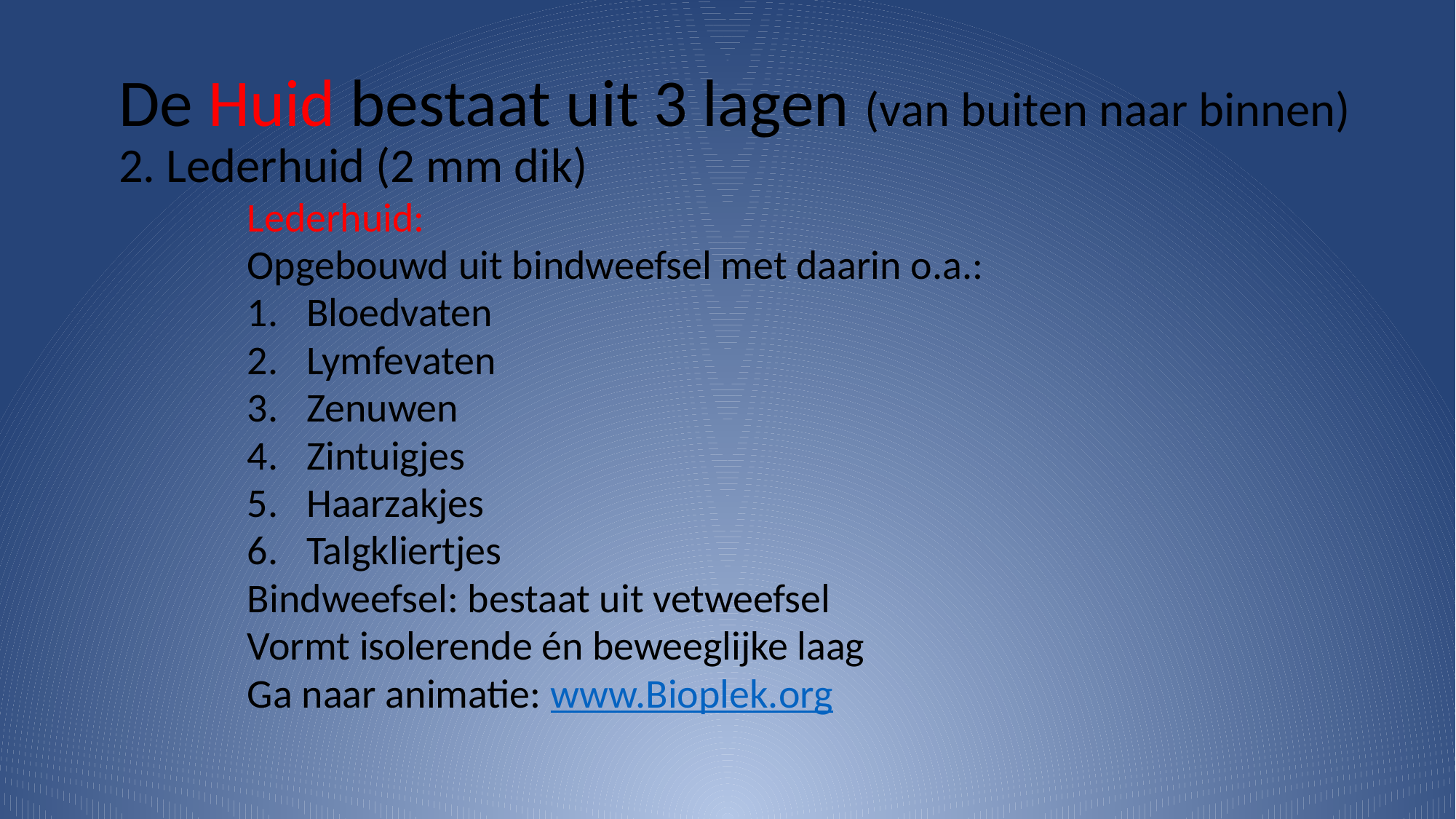

# De Huid bestaat uit 3 lagen (van buiten naar binnen) 2. Lederhuid (2 mm dik)
Lederhuid:
Opgebouwd uit bindweefsel met daarin o.a.:
Bloedvaten
Lymfevaten
Zenuwen
Zintuigjes
Haarzakjes
Talgkliertjes
Bindweefsel: bestaat uit vetweefsel
Vormt isolerende én beweeglijke laag
Ga naar animatie: www.Bioplek.org